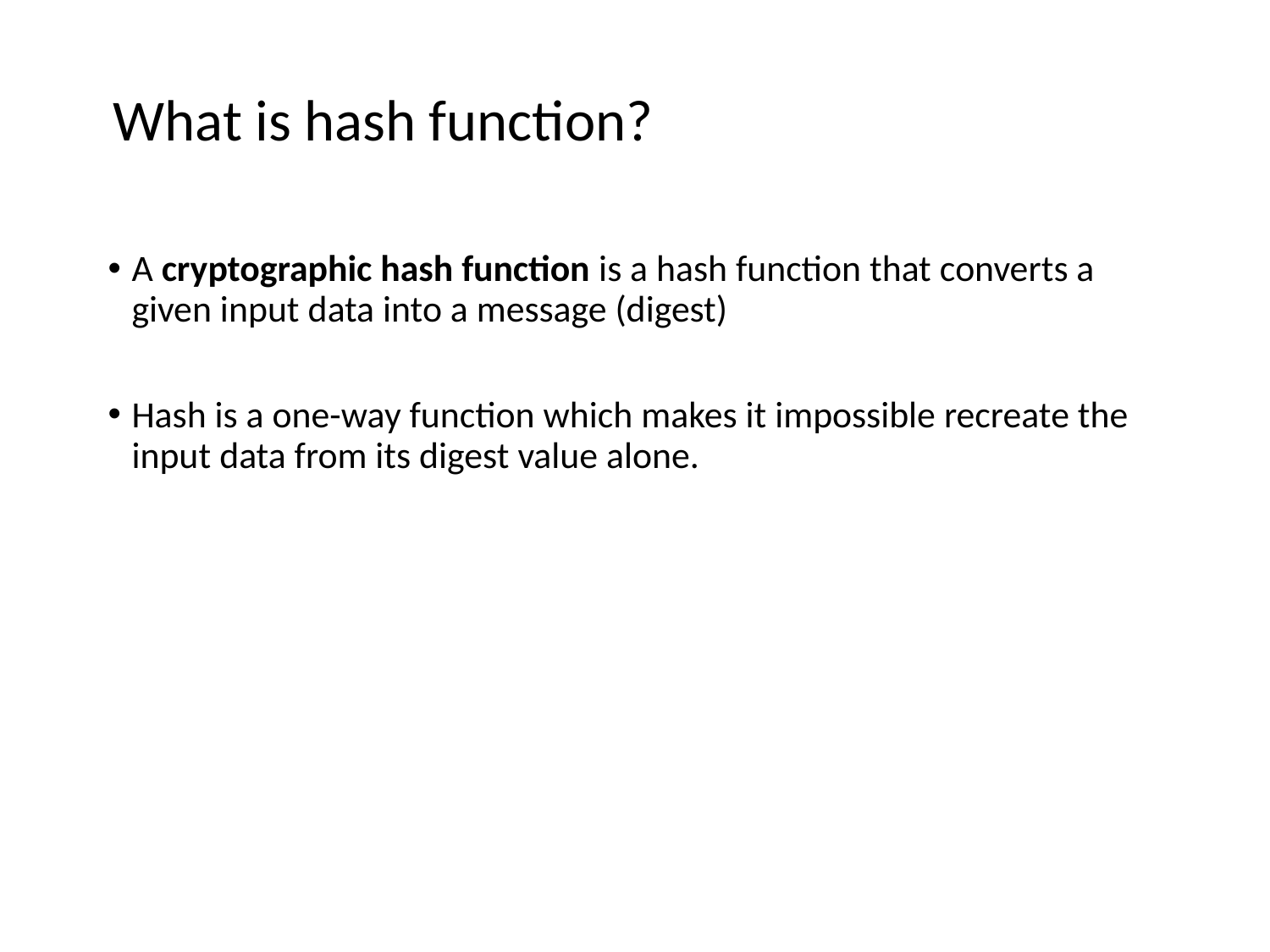

# What is hash function?
A cryptographic hash function is a hash function that converts a given input data into a message (digest)

Hash is a one-way function which makes it impossible recreate the input data from its digest value alone.